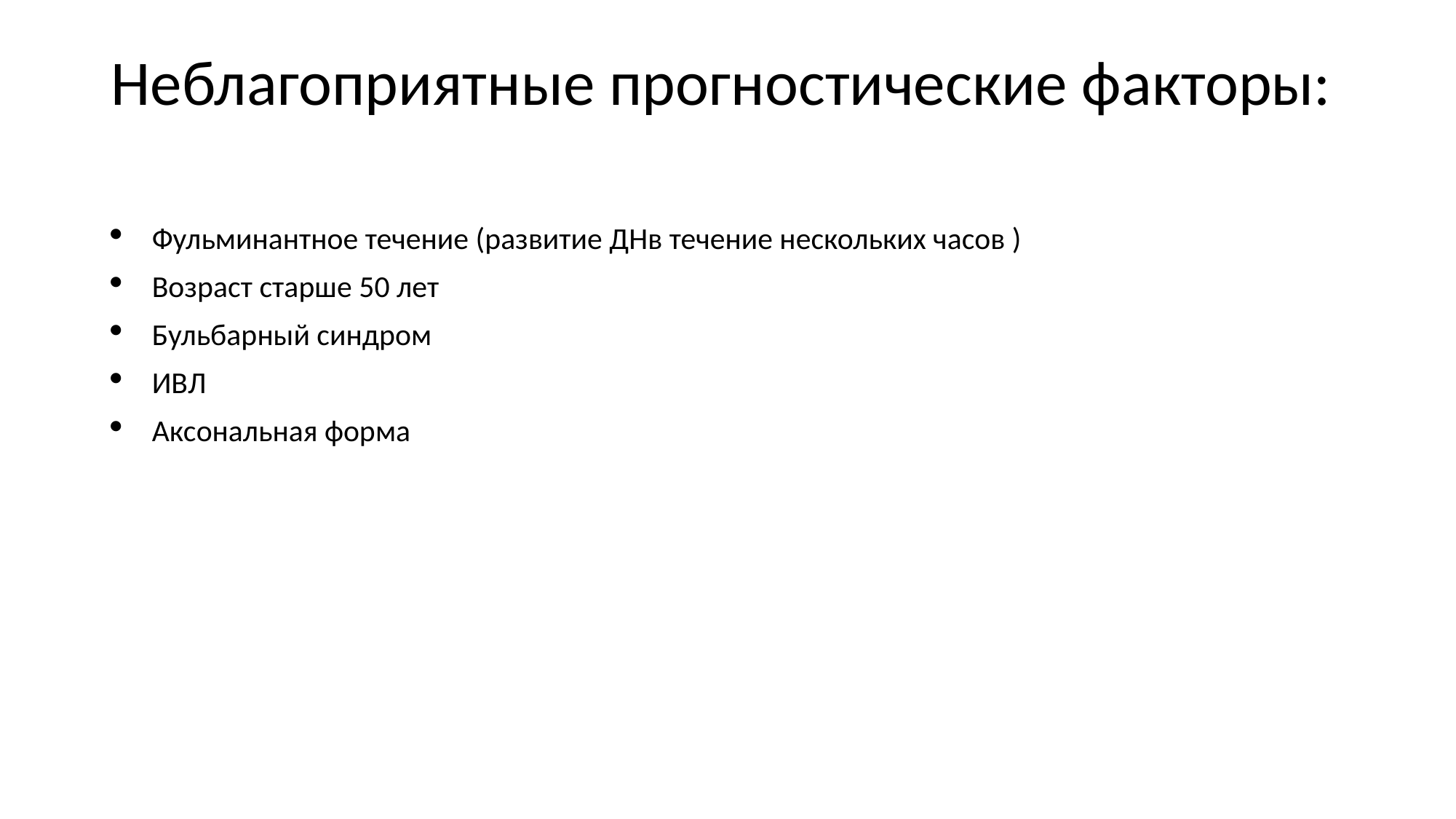

# Неблагоприятные прогностические факторы:
Фульминантное течение (развитие ДНв течение нескольких часов )
Возраст старше 50 лет
Бульбарный синдром
ИВЛ
Аксональная форма